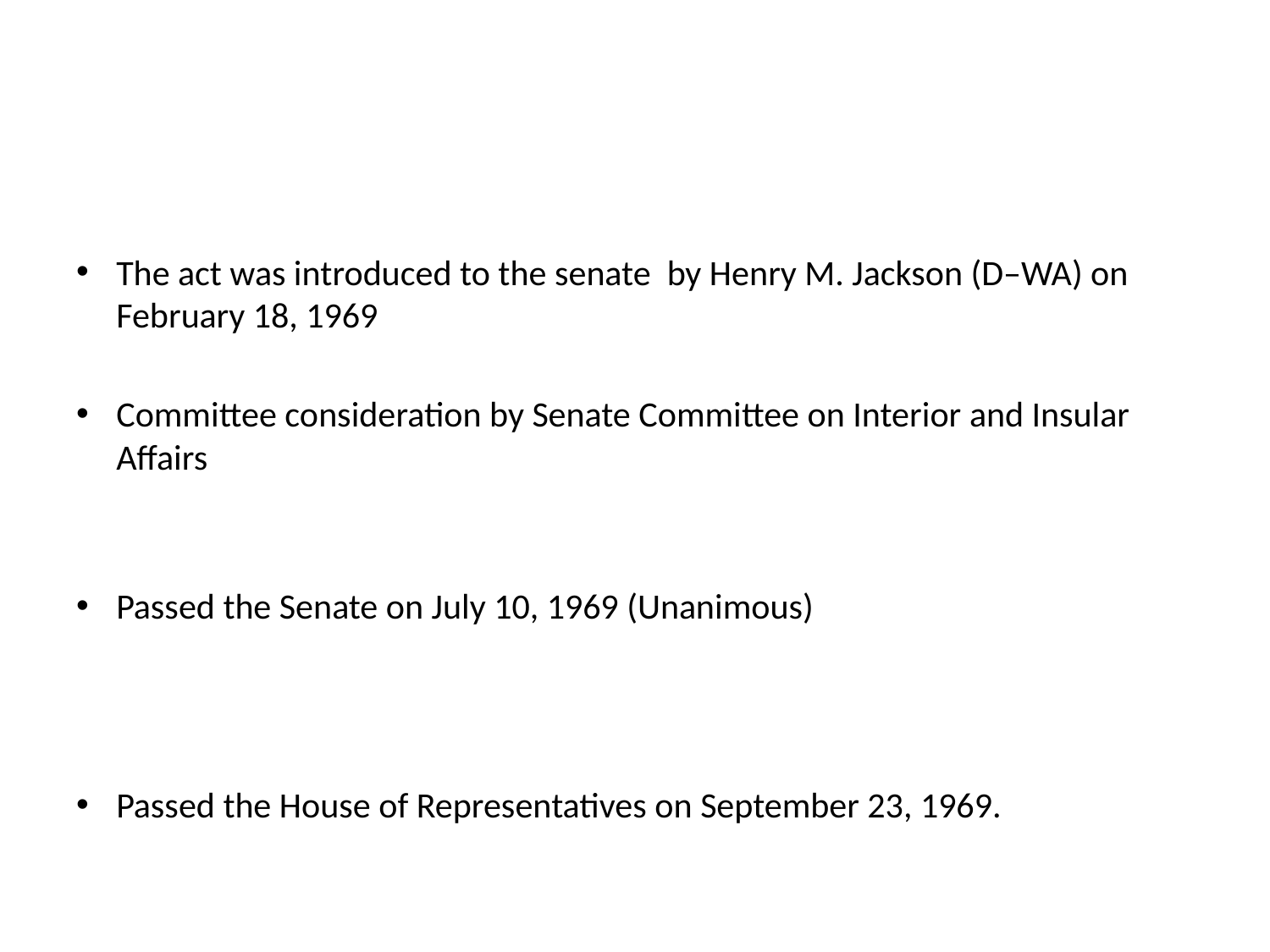

#

The act was introduced to the senate  by Henry M. Jackson (D–WA) on February 18, 1969

Committee consideration by Senate Committee on Interior and Insular Affairs

Passed the Senate on July 10, 1969 (Unanimous)

Passed the House of Representatives on September 23, 1969.